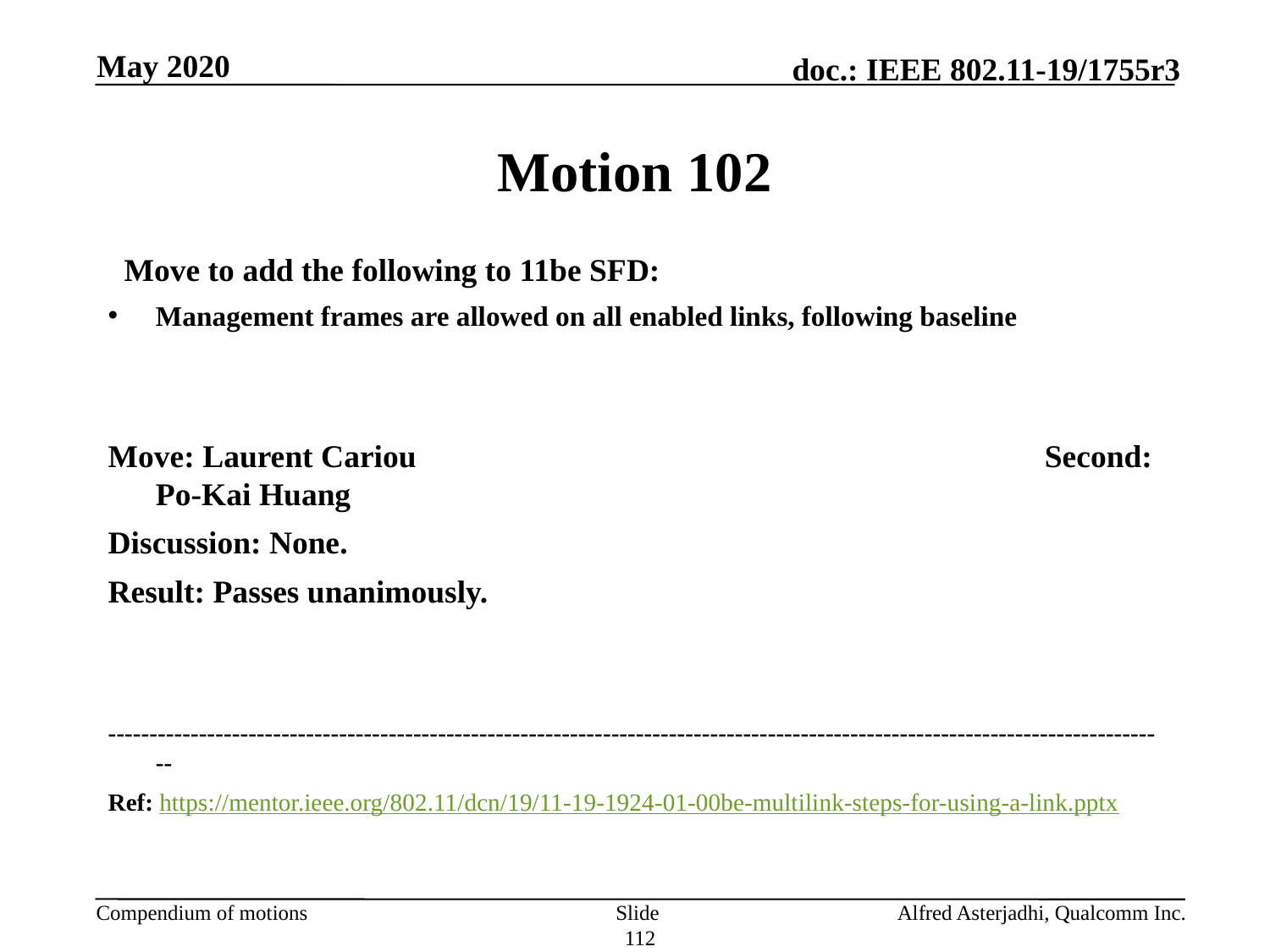

May 2020
# Motion 102
  Move to add the following to 11be SFD:
Management frames are allowed on all enabled links, following baseline

Move: Laurent Cariou					Second: Po-Kai Huang
Discussion: None.
Result: Passes unanimously.

---------------------------------------------------------------------------------------------------------------------------------
Ref: https://mentor.ieee.org/802.11/dcn/19/11-19-1924-01-00be-multilink-steps-for-using-a-link.pptx

Slide 112
Alfred Asterjadhi, Qualcomm Inc.